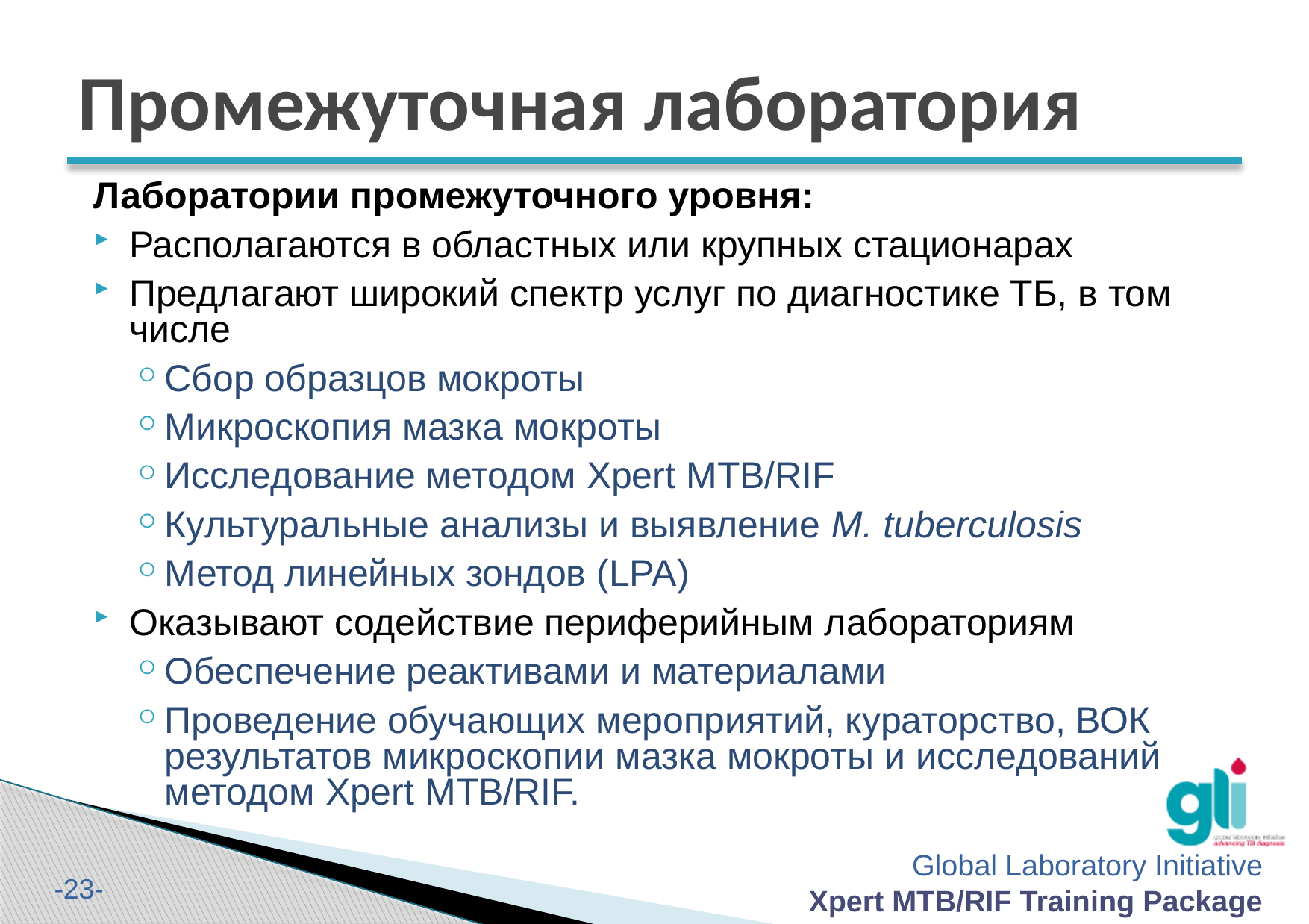

# Промежуточная лаборатория
Лаборатории промежуточного уровня:
Располагаются в областных или крупных стационарах
Предлагают широкий спектр услуг по диагностике ТБ, в том числе
Сбор образцов мокроты
Микроскопия мазка мокроты
Исследование методом Xpert MTB/RIF
Культуральные анализы и выявление M. tuberculosis
Метод линейных зондов (LPA)
Оказывают содействие периферийным лабораториям
Обеспечение реактивами и материалами
Проведение обучающих мероприятий, кураторство, ВОК результатов микроскопии мазка мокроты и исследований методом Xpert MTB/RIF.